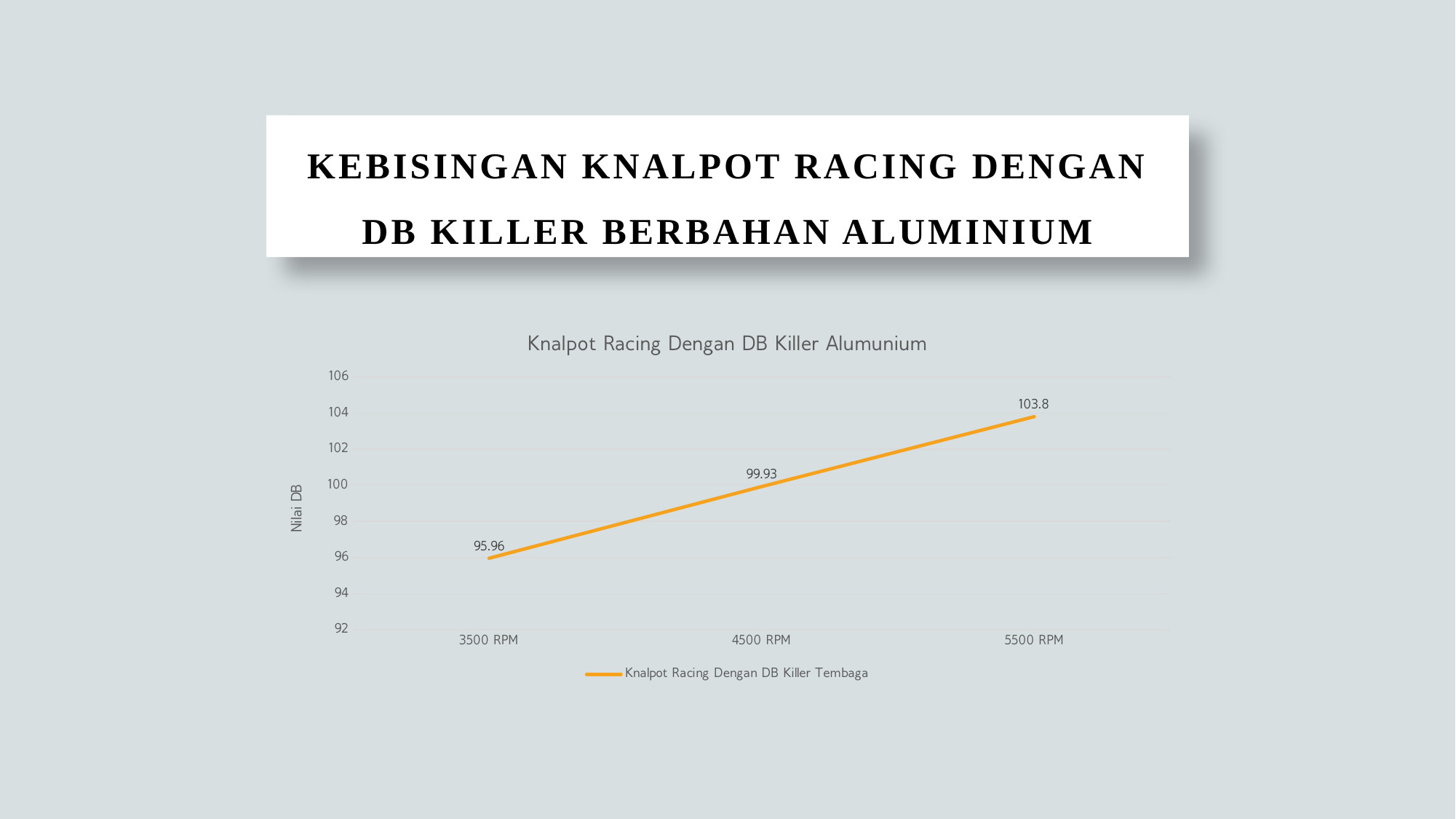

# Kebisingan Knalpot Racing Dengan DB Killer Berbahan Aluminium

### Chart: Knalpot Racing Dengan DB Killer Alumunium

| Category | Knalpot Racing Dengan DB Killer Tembaga |
|---|---|
| 3500 RPM | 95.96 |
| 4500 RPM | 99.93 |
| 5500 RPM | 103.8 |